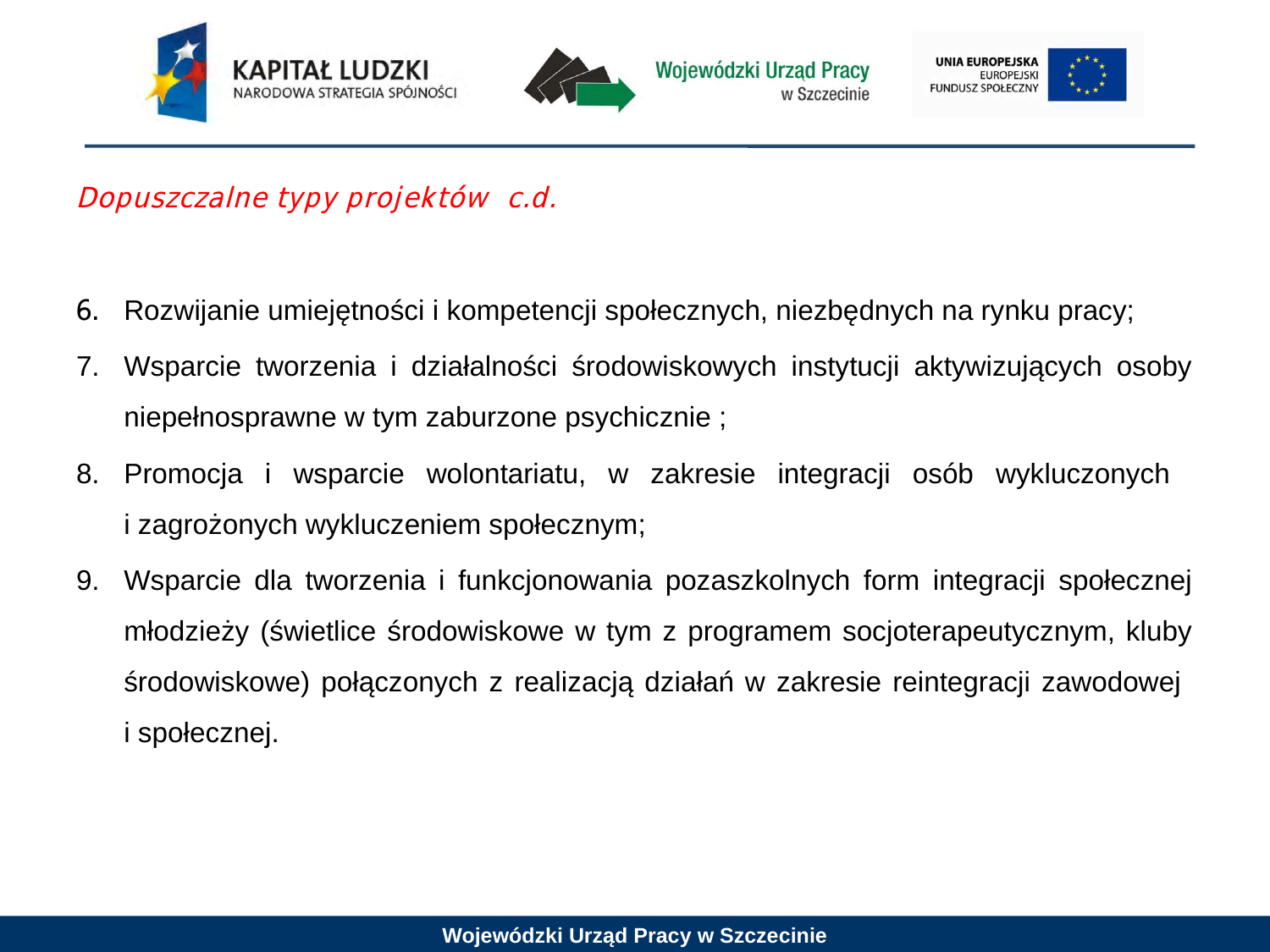

Dopuszczalne typy projektów  c.d.

6.	Rozwijanie umiejętności i kompetencji społecznych, niezbędnych na rynku pracy;
7.	Wsparcie tworzenia i działalności środowiskowych instytucji aktywizujących osoby niepełnosprawne w tym zaburzone psychicznie ;
8.	Promocja i wsparcie wolontariatu, w zakresie integracji osób wykluczonych
i zagrożonych wykluczeniem społecznym;
9.	Wsparcie dla tworzenia i funkcjonowania pozaszkolnych form integracji społecznej młodzieży (świetlice środowiskowe w tym z programem socjoterapeutycznym, kluby środowiskowe) połączonych z realizacją działań w zakresie reintegracji zawodowej
i społecznej.